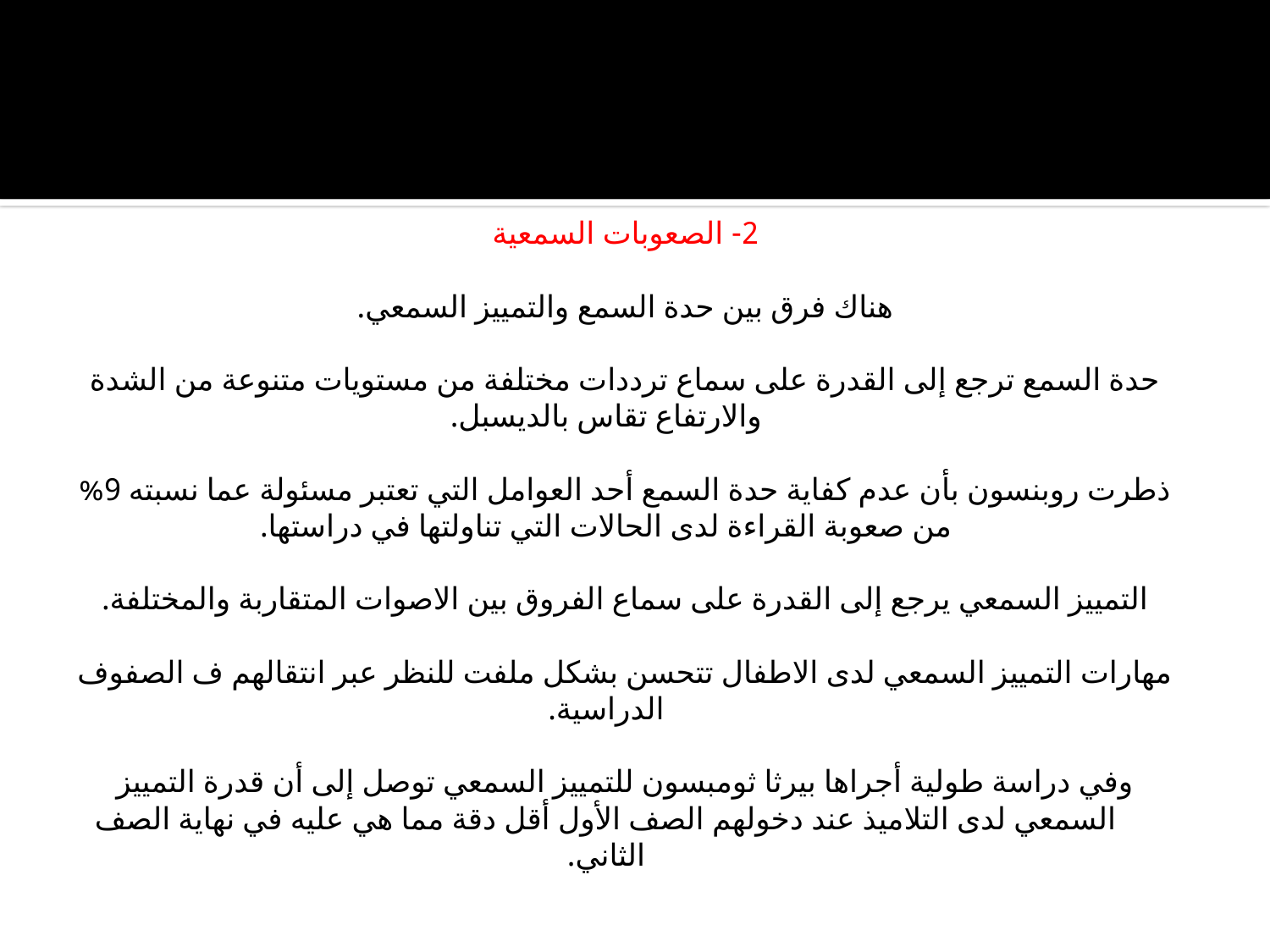

#
2- الصعوبات السمعية
هناك فرق بين حدة السمع والتمييز السمعي.

حدة السمع ترجع إلى القدرة على سماع ترددات مختلفة من مستويات متنوعة من الشدة والارتفاع تقاس بالديسبل.

ذطرت روبنسون بأن عدم كفاية حدة السمع أحد العوامل التي تعتبر مسئولة عما نسبته 9% من صعوبة القراءة لدى الحالات التي تناولتها في دراستها.

التمييز السمعي يرجع إلى القدرة على سماع الفروق بين الاصوات المتقاربة والمختلفة.

مهارات التمييز السمعي لدى الاطفال تتحسن بشكل ملفت للنظر عبر انتقالهم ف الصفوف الدراسية.

وفي دراسة طولية أجراها بيرثا ثومبسون للتمييز السمعي توصل إلى أن قدرة التمييز السمعي لدى التلاميذ عند دخولهم الصف الأول أقل دقة مما هي عليه في نهاية الصف الثاني.